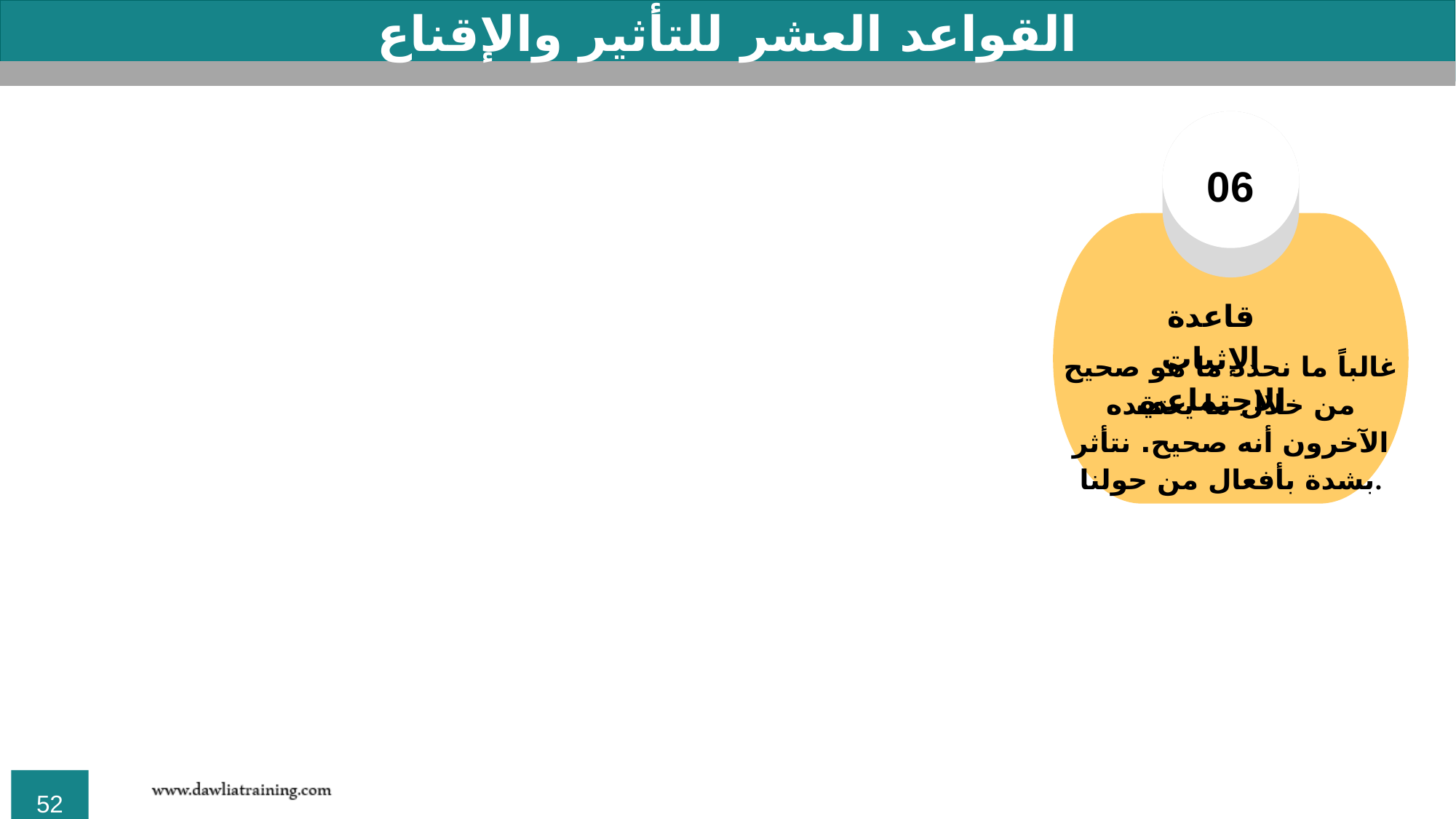

القواعد العشر للتأثير والإقناع

06

قاعدة الإثبات الاجتماعي
غالباً ما نحدد ما هو صحيح من خلال ما يعتقده الآخرون أنه صحيح. نتأثر بشدة بأفعال من حولنا.